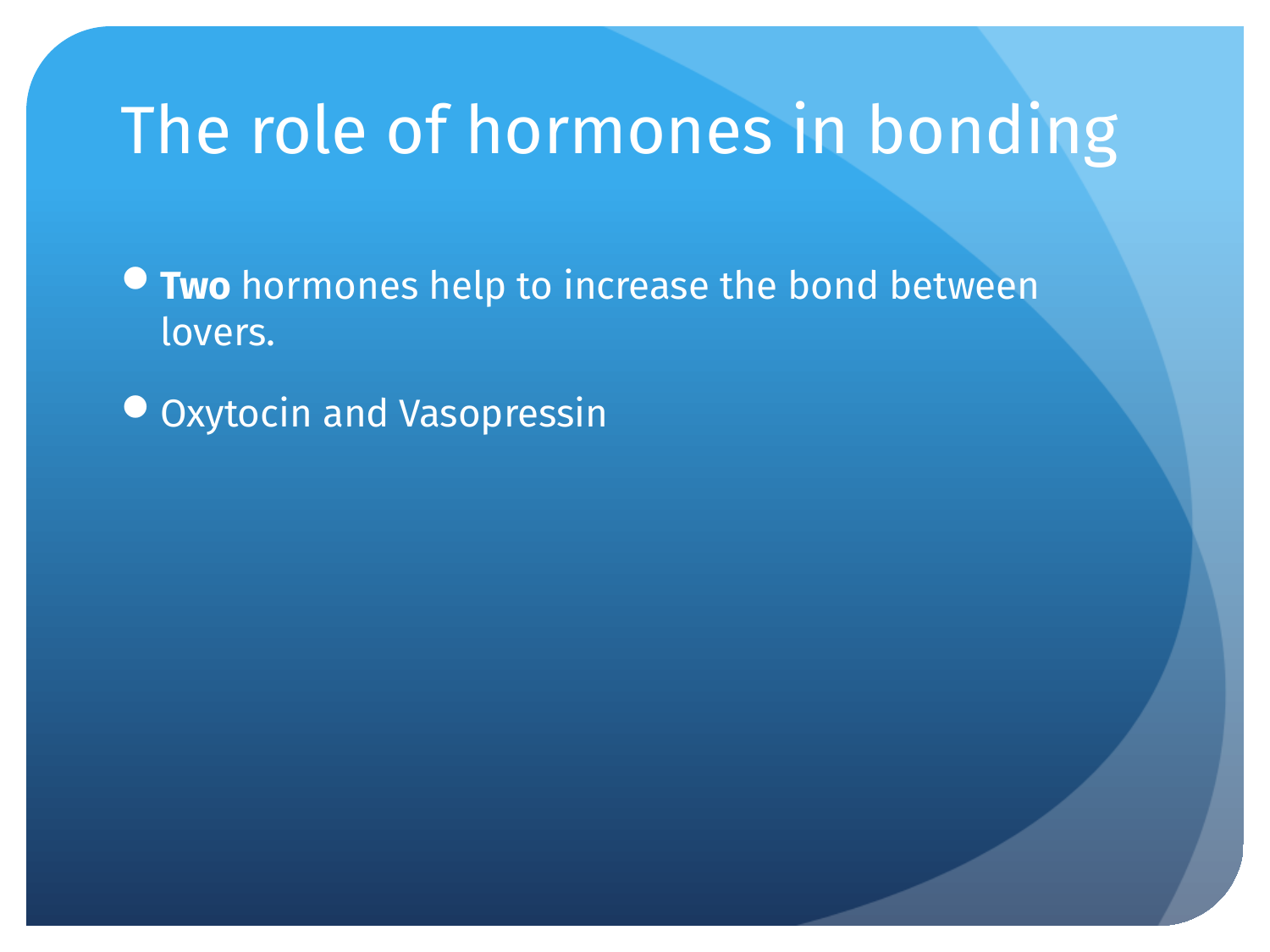

# The role of hormones in bonding
Two hormones help to increase the bond between lovers.
Oxytocin and Vasopressin